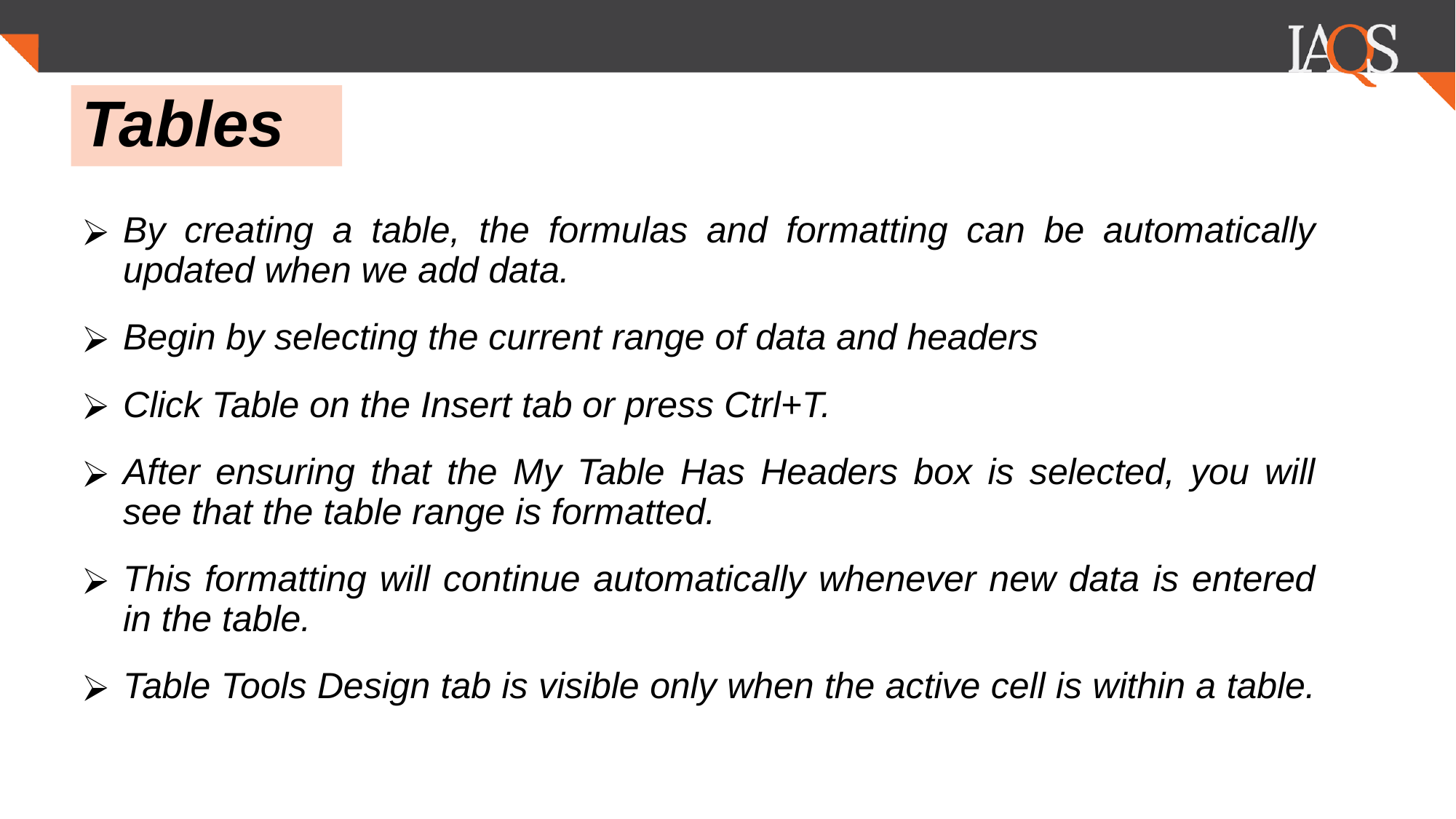

.

# Tables
By creating a table, the formulas and formatting can be automatically updated when we add data.
Begin by selecting the current range of data and headers
Click Table on the Insert tab or press Ctrl+T.
After ensuring that the My Table Has Headers box is selected, you will see that the table range is formatted.
This formatting will continue automatically whenever new data is entered in the table.
Table Tools Design tab is visible only when the active cell is within a table.